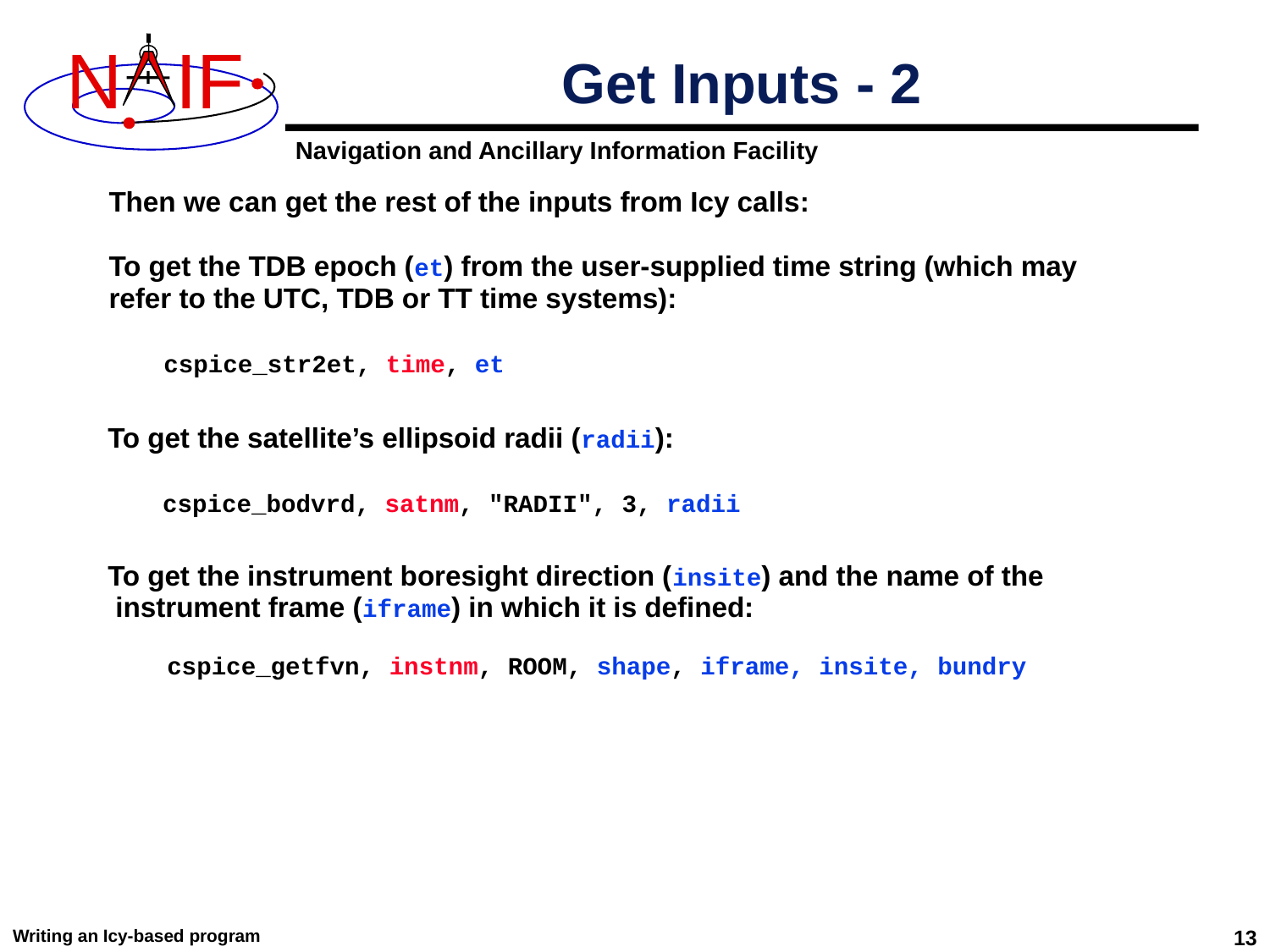

# Get Inputs - 2
Then we can get the rest of the inputs from Icy calls:

To get the TDB epoch (et) from the user-supplied time string (which may
refer to the UTC, TDB or TT time systems):

       cspice_str2et, time, et

To get the satellite’s ellipsoid radii (radii):

       cspice_bodvrd, satnm, "RADII", 3, radii

To get the instrument boresight direction (insite) and the name of the
 instrument frame (iframe) in which it is defined:

    cspice_getfvn, instnm, ROOM, shape, iframe, insite, bundry

Writing an Icy-based program
13